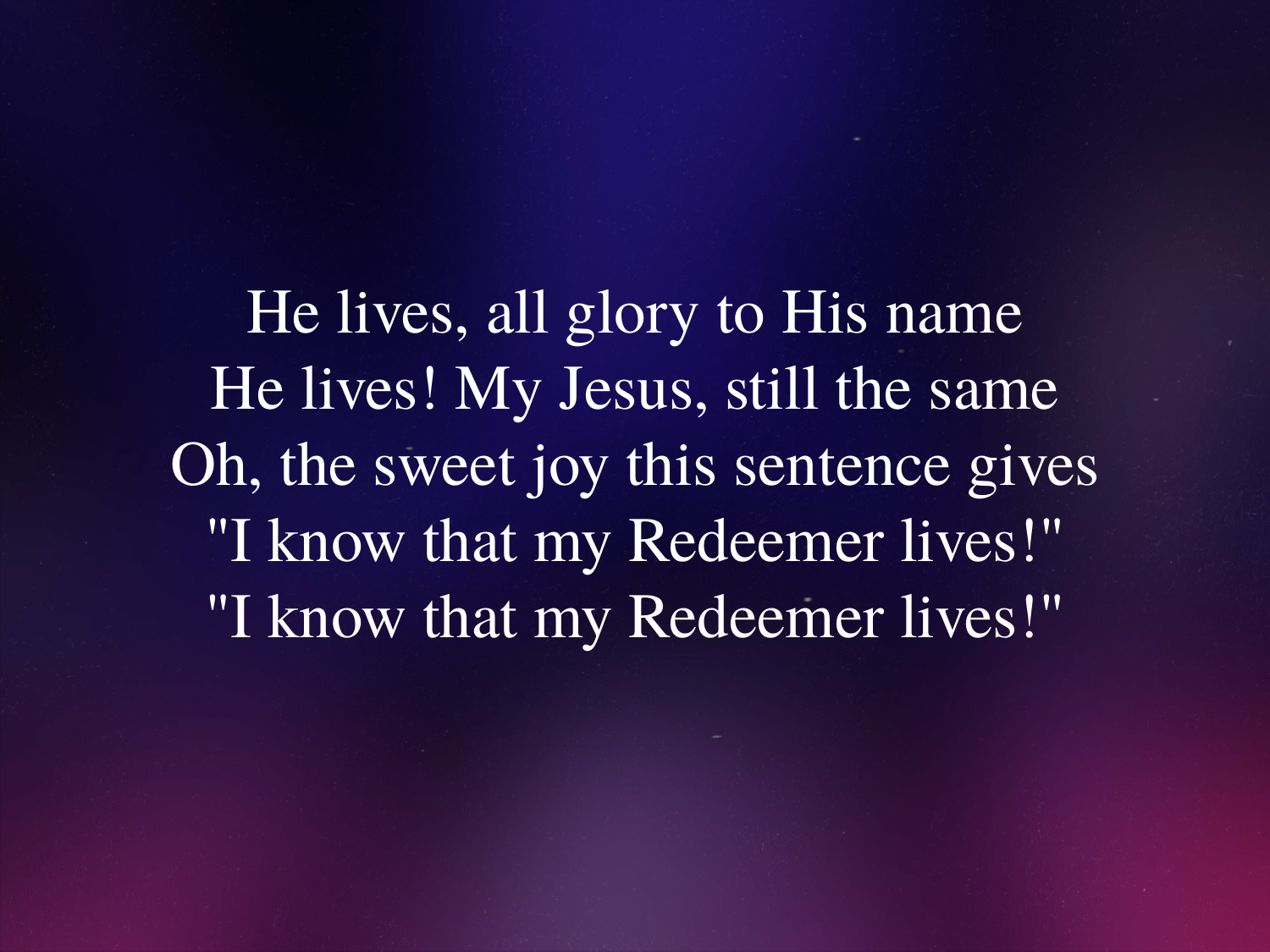

# He lives, all glory to His name He lives! My Jesus, still the same Oh, the sweet joy this sentence gives "I know that my Redeemer lives!" "I know that my Redeemer lives!"